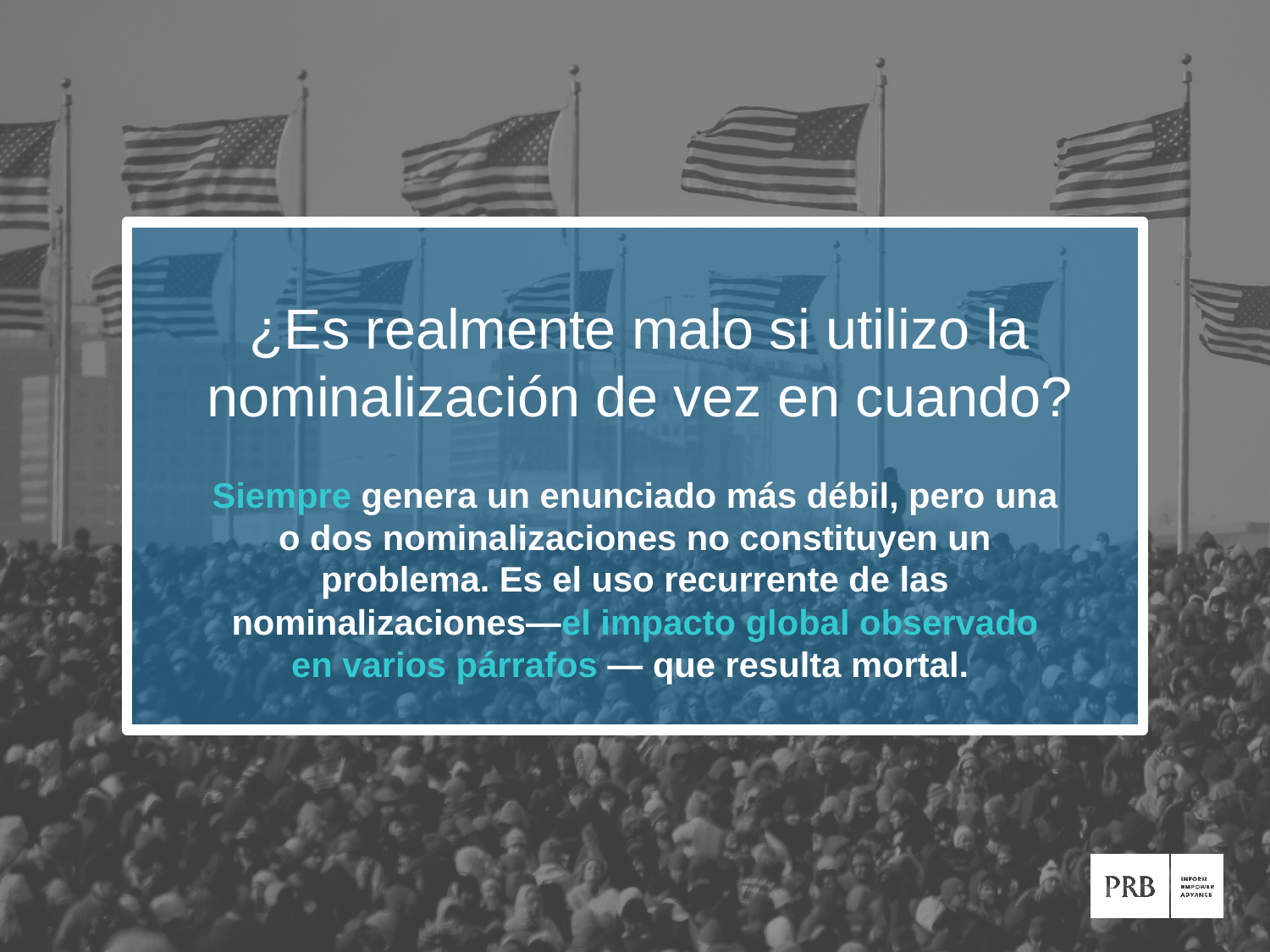

¿Es realmente malo si utilizo la nominalización de vez en cuando?
Siempre genera un enunciado más débil, pero una o dos nominalizaciones no constituyen un problema. Es el uso recurrente de las nominalizaciones—el impacto global observado en varios párrafos — que resulta mortal.